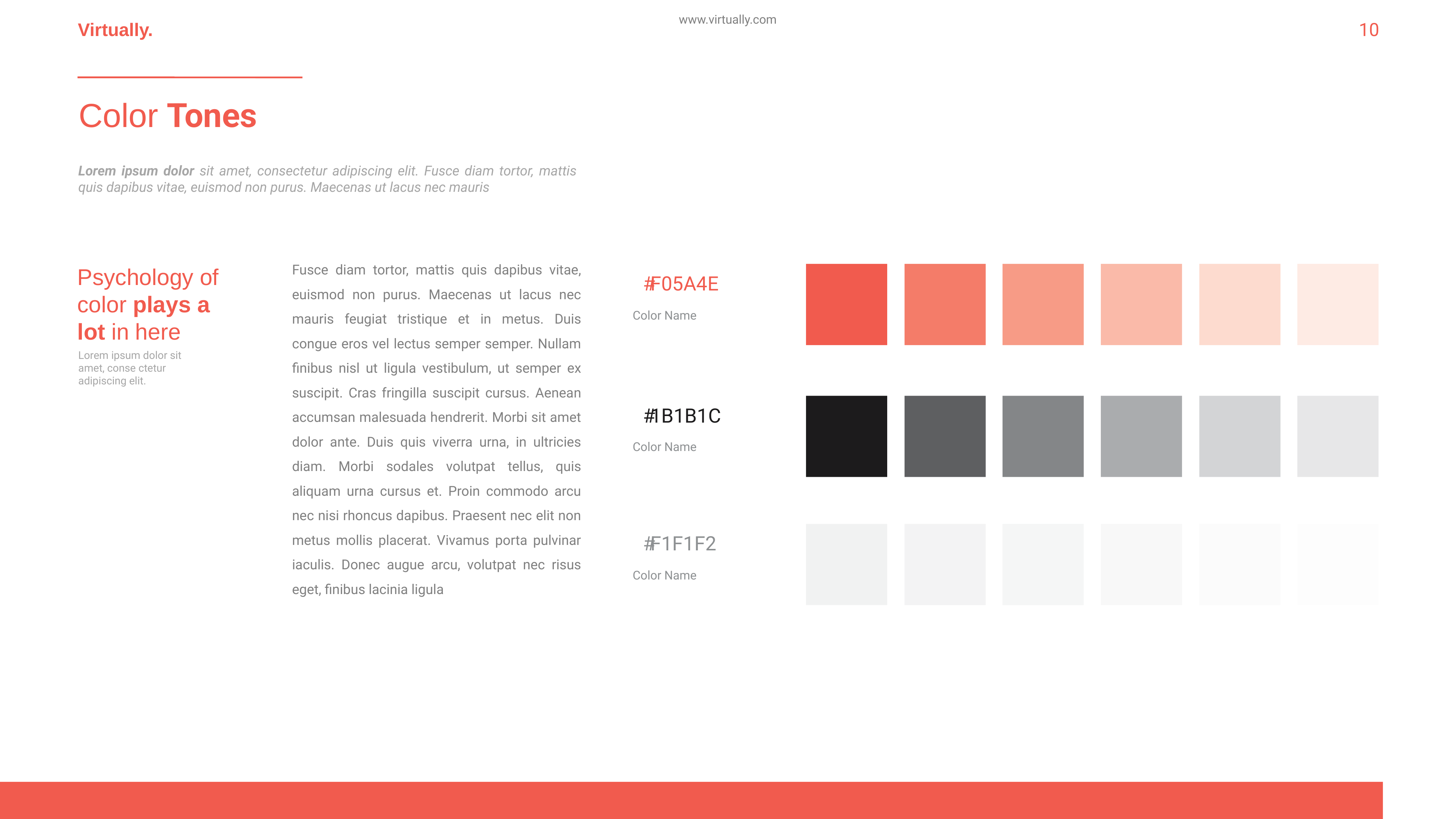

www.virtually.com
Virtually.
10

Color Tones
Lorem ipsum dolor sit amet, consectetur adipiscing elit. Fusce diam tortor, mattis quis dapibus vitae, euismod non purus. Maecenas ut lacus nec mauris
Fusce diam tortor, mattis quis dapibus vitae, euismod non purus. Maecenas ut lacus nec mauris feugiat tristique et in metus. Duis congue eros vel lectus semper semper. Nullam finibus nisl ut ligula vestibulum, ut semper ex suscipit. Cras fringilla suscipit cursus. Aenean accumsan malesuada hendrerit. Morbi sit amet dolor ante. Duis quis viverra urna, in ultricies diam. Morbi sodales volutpat tellus, quis aliquam urna cursus et. Proin commodo arcu nec nisi rhoncus dapibus. Praesent nec elit non metus mollis placerat. Vivamus porta pulvinar iaculis. Donec augue arcu, volutpat nec risus eget, finibus lacinia ligula
Psychology of color plays a lot in here

#
F05A4E
Color Name
Lorem ipsum dolor sit amet, conse ctetur adipiscing elit.

#
1B1B1C
Color Name

#
F1F1F2
Color Name